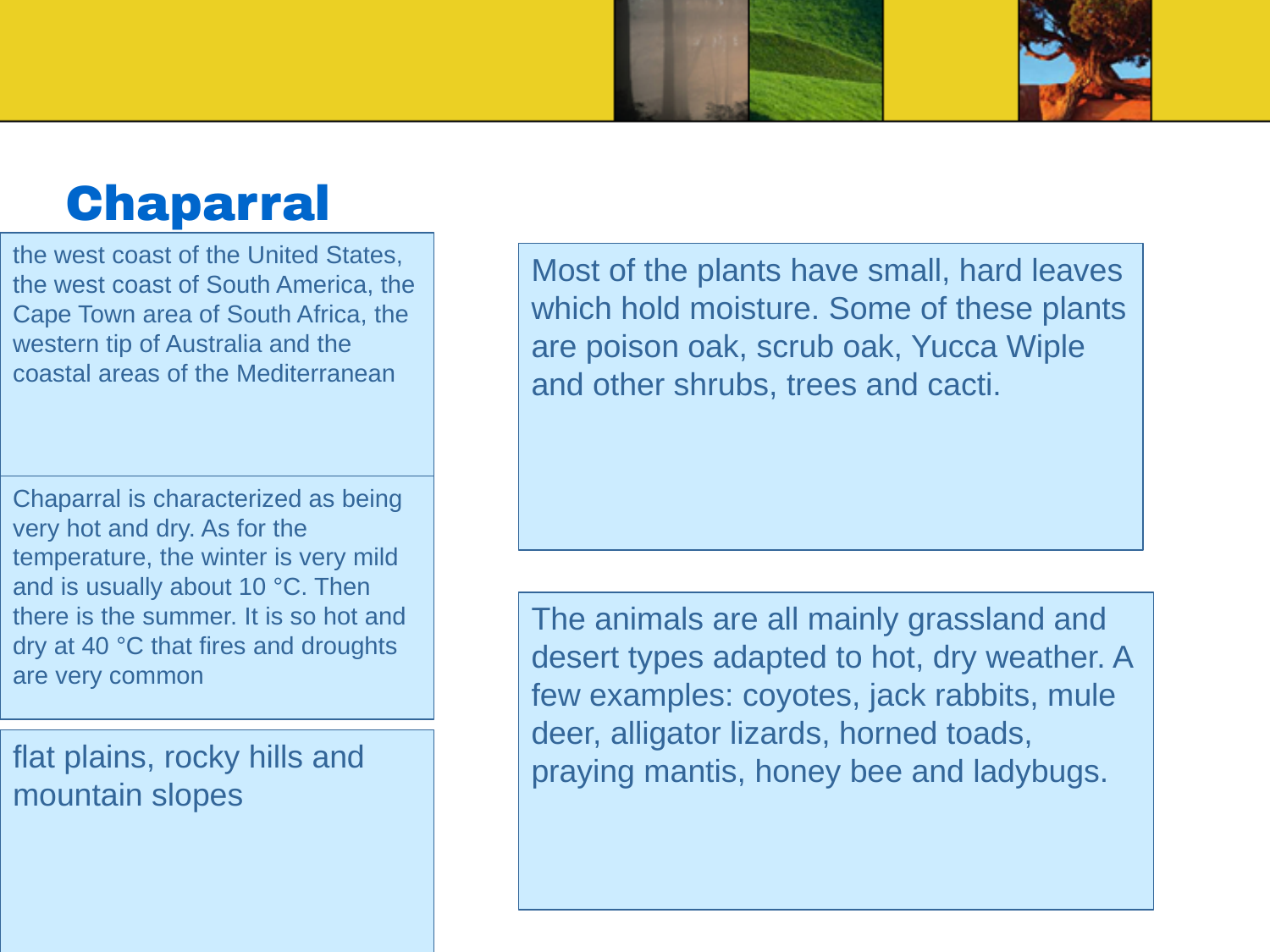

# Chaparral
the west coast of the United States, the west coast of South America, the Cape Town area of South Africa, the western tip of Australia and the coastal areas of the Mediterranean
Most of the plants have small, hard leaves which hold moisture. Some of these plants are poison oak, scrub oak, Yucca Wiple and other shrubs, trees and cacti.

Chaparral is characterized as being very hot and dry. As for the temperature, the winter is very mild and is usually about 10 °C. Then there is the summer. It is so hot and dry at 40 °C that fires and droughts are very common
The animals are all mainly grassland and desert types adapted to hot, dry weather. A few examples: coyotes, jack rabbits, mule deer, alligator lizards, horned toads, praying mantis, honey bee and ladybugs.

flat plains, rocky hills and mountain slopes